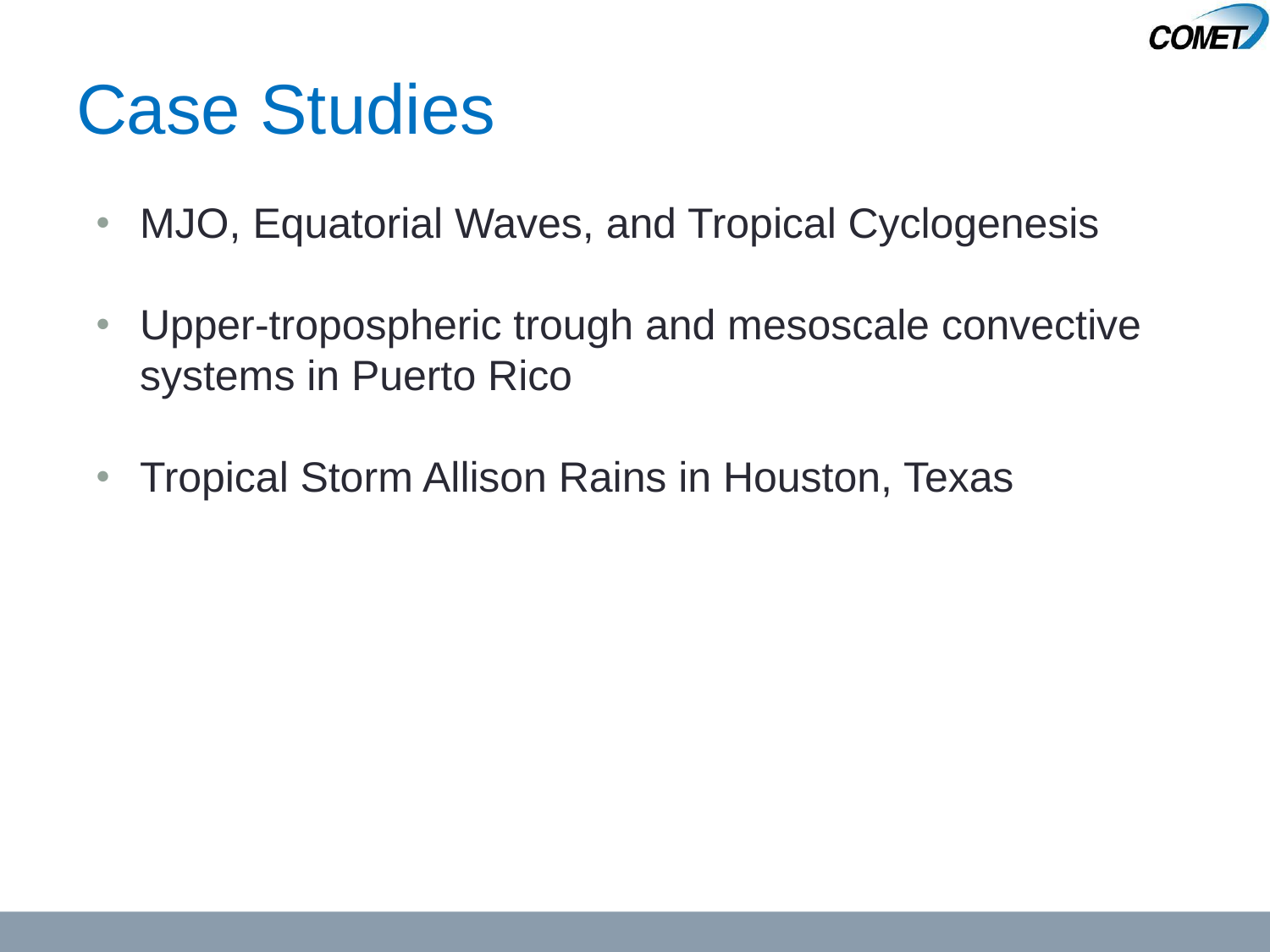

# Case Studies
MJO, Equatorial Waves, and Tropical Cyclogenesis

Upper-tropospheric trough and mesoscale convective systems in Puerto Rico

Tropical Storm Allison Rains in Houston, Texas